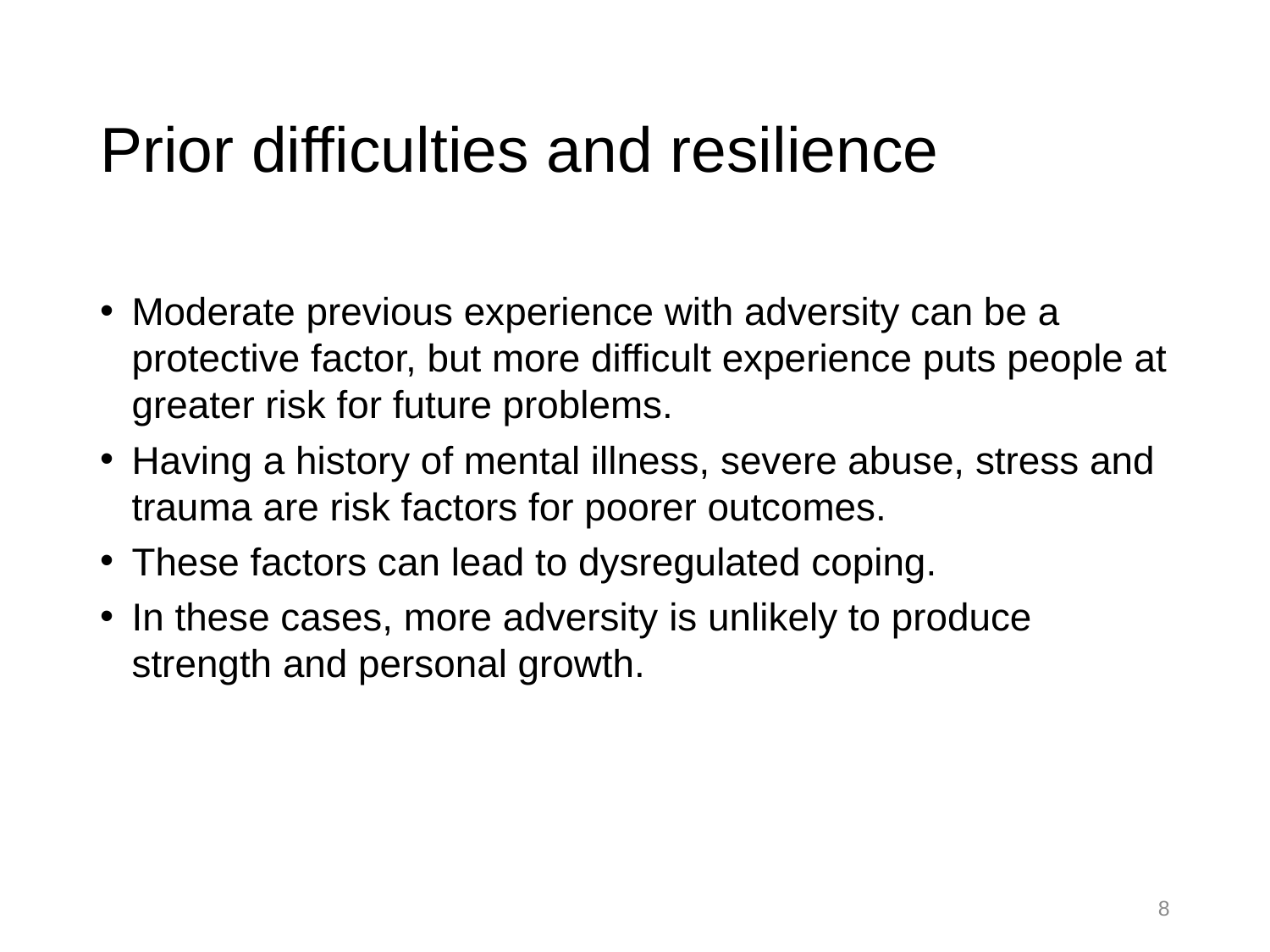

# Prior difficulties and resilience
Moderate previous experience with adversity can be a protective factor, but more difficult experience puts people at greater risk for future problems.
Having a history of mental illness, severe abuse, stress and trauma are risk factors for poorer outcomes.
These factors can lead to dysregulated coping.
In these cases, more adversity is unlikely to produce strength and personal growth.
8